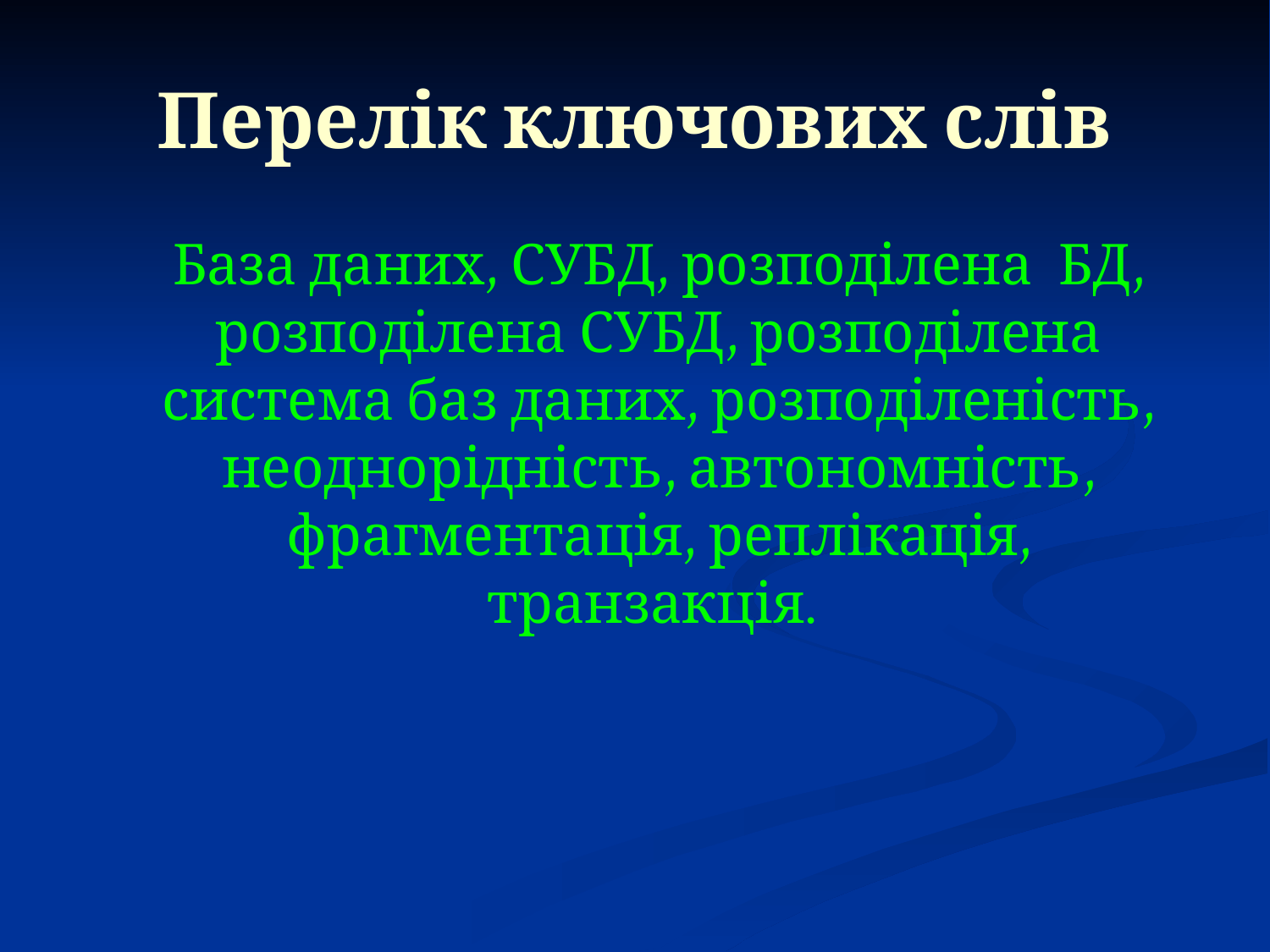

# Перелік ключових слів
	База даних, СУБД, розподілена  БД, розподілена СУБД, розподілена система баз даних, розподіленість, неоднорідність, автономність, фрагментація, реплікація, транзакція.